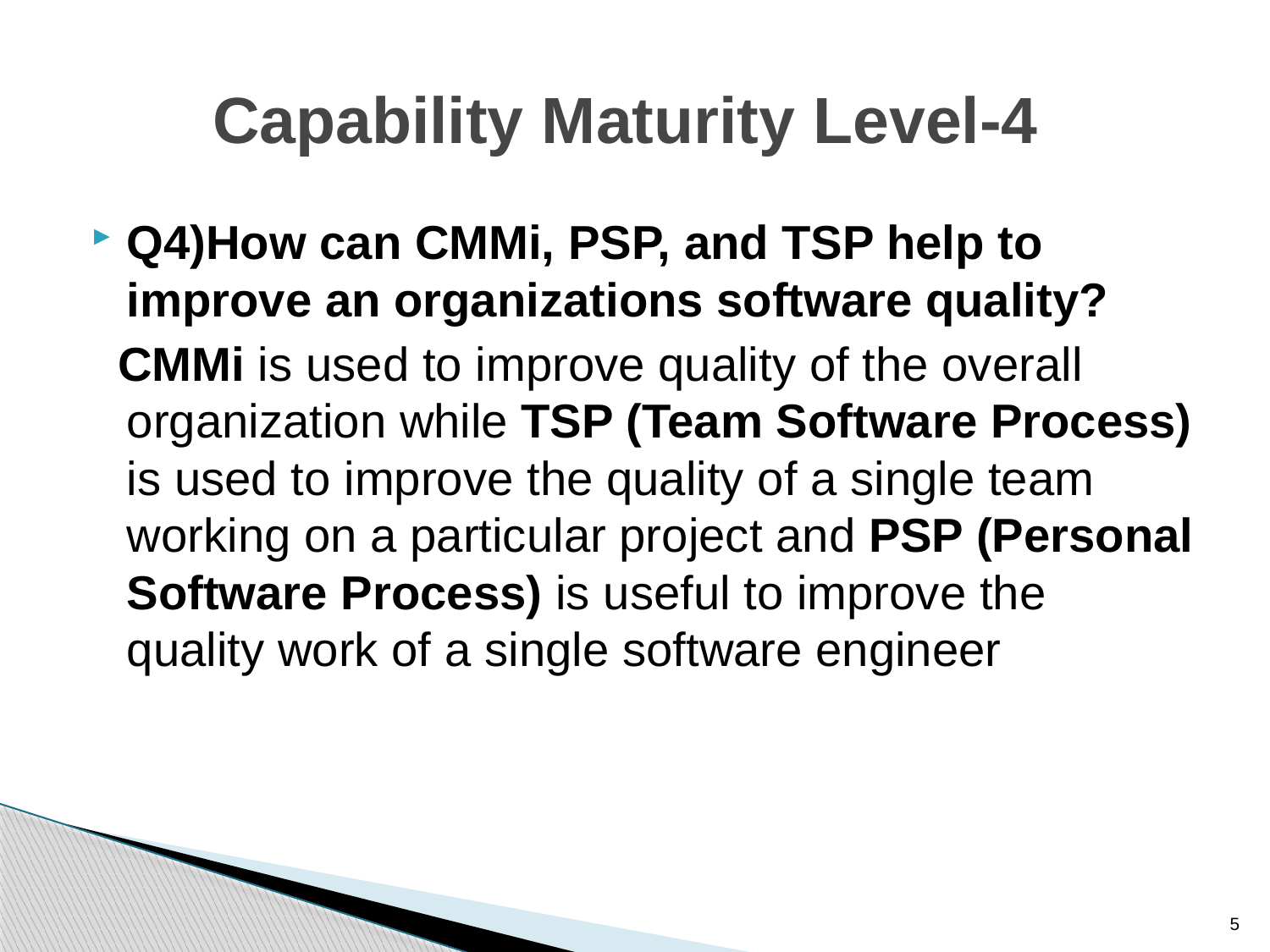

# Capability Maturity Level-4
Q4)How can CMMi, PSP, and TSP help to improve an organizations software quality?
  CMMi is used to improve quality of the overall organization while TSP (Team Software Process) is used to improve the quality of a single team working on a particular project and PSP (Personal Software Process) is useful to improve the quality work of a single software engineer

5